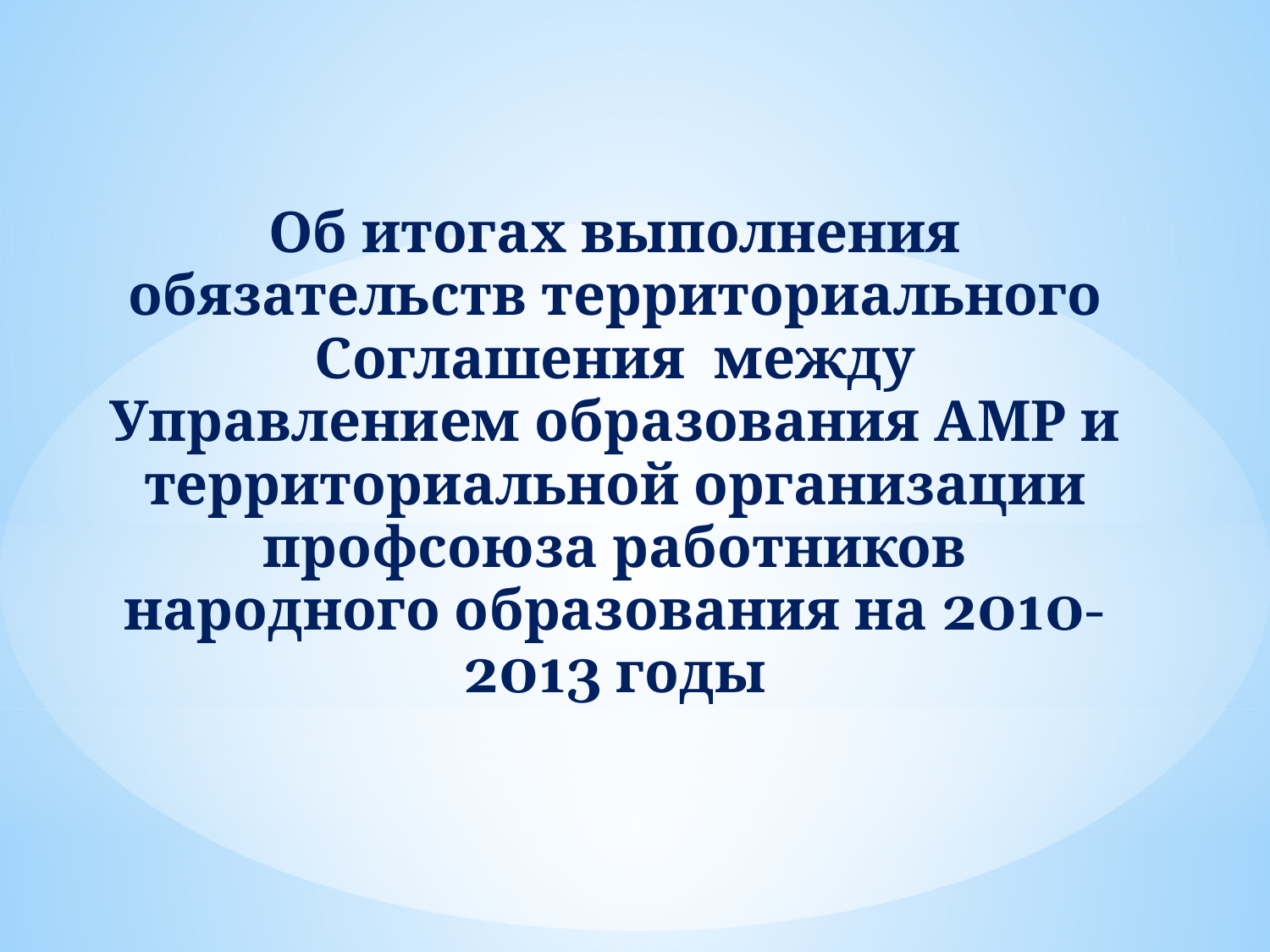

Об итогах выполнения обязательств территориального Соглашения  между Управлением образования АМР и территориальной организации профсоюза работников народного образования на 2010-2013 годы